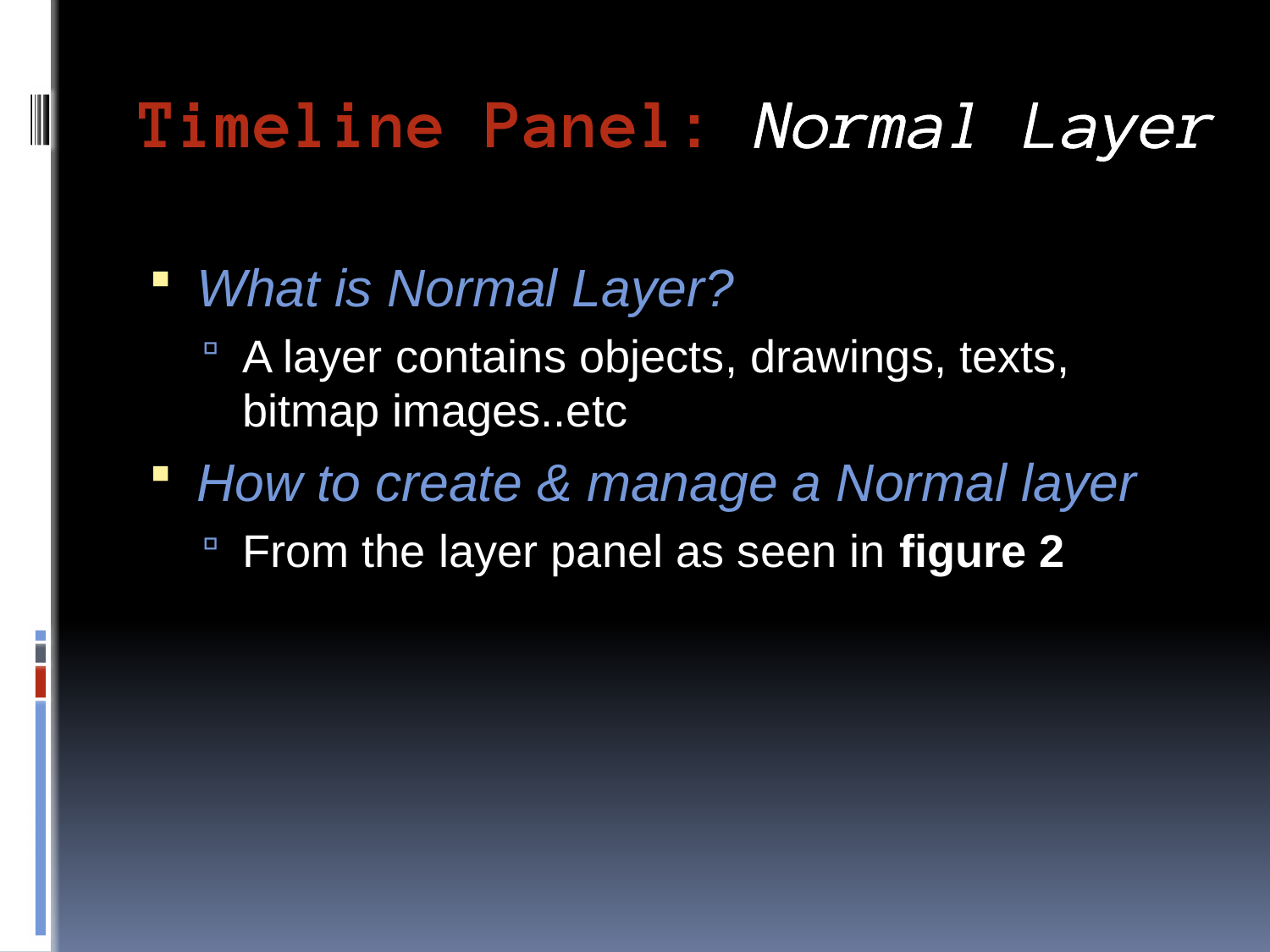

# Timeline Panel: Normal Layer
What is Normal Layer?
A layer contains objects, drawings, texts, bitmap images..etc
How to create & manage a Normal layer
From the layer panel as seen in figure 2